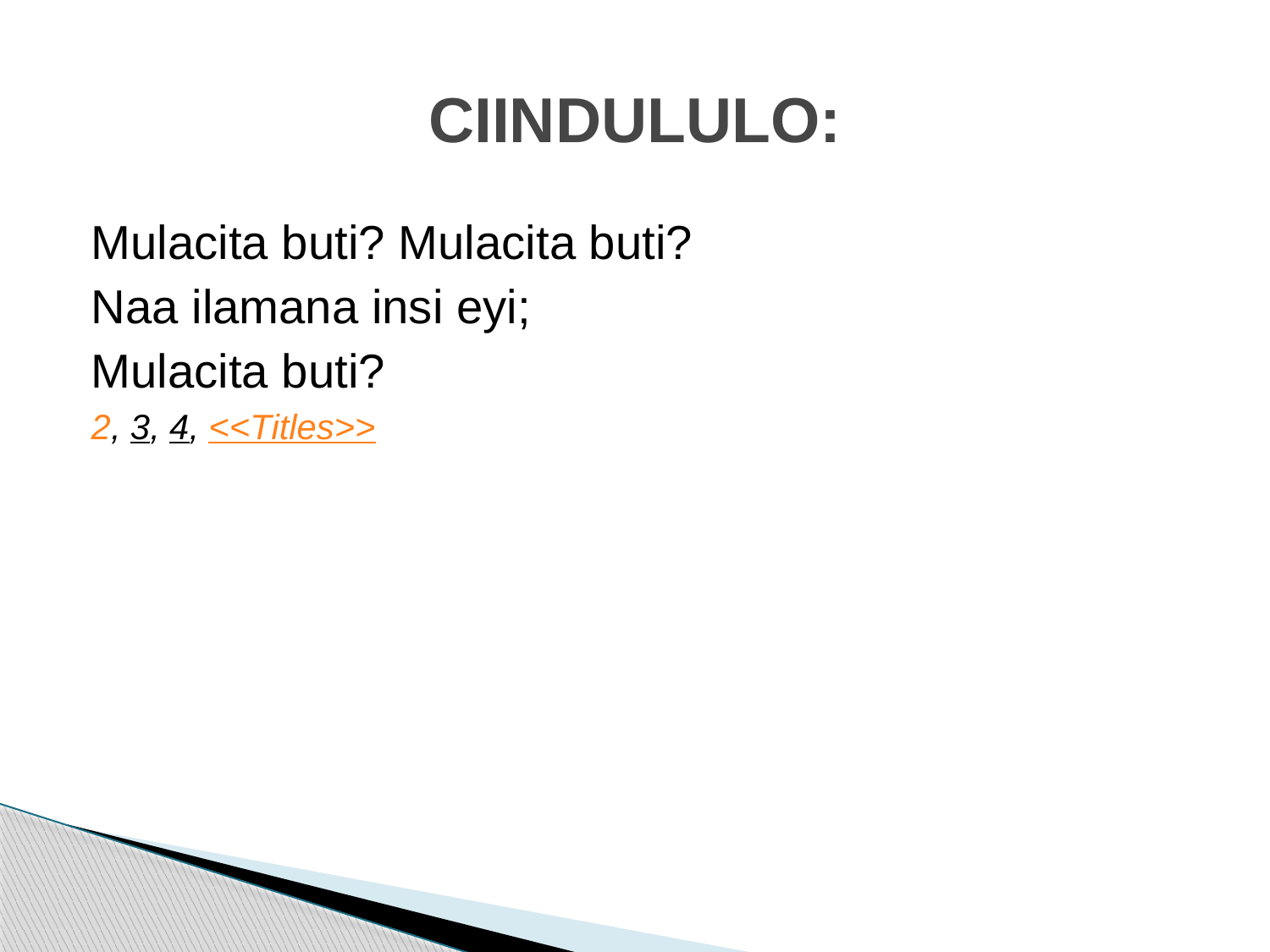

# CIINDULULO:
Mulacita buti? Mulacita buti?
Naa ilamana insi eyi;
Mulacita buti?
2, 3, 4, <<Titles>>